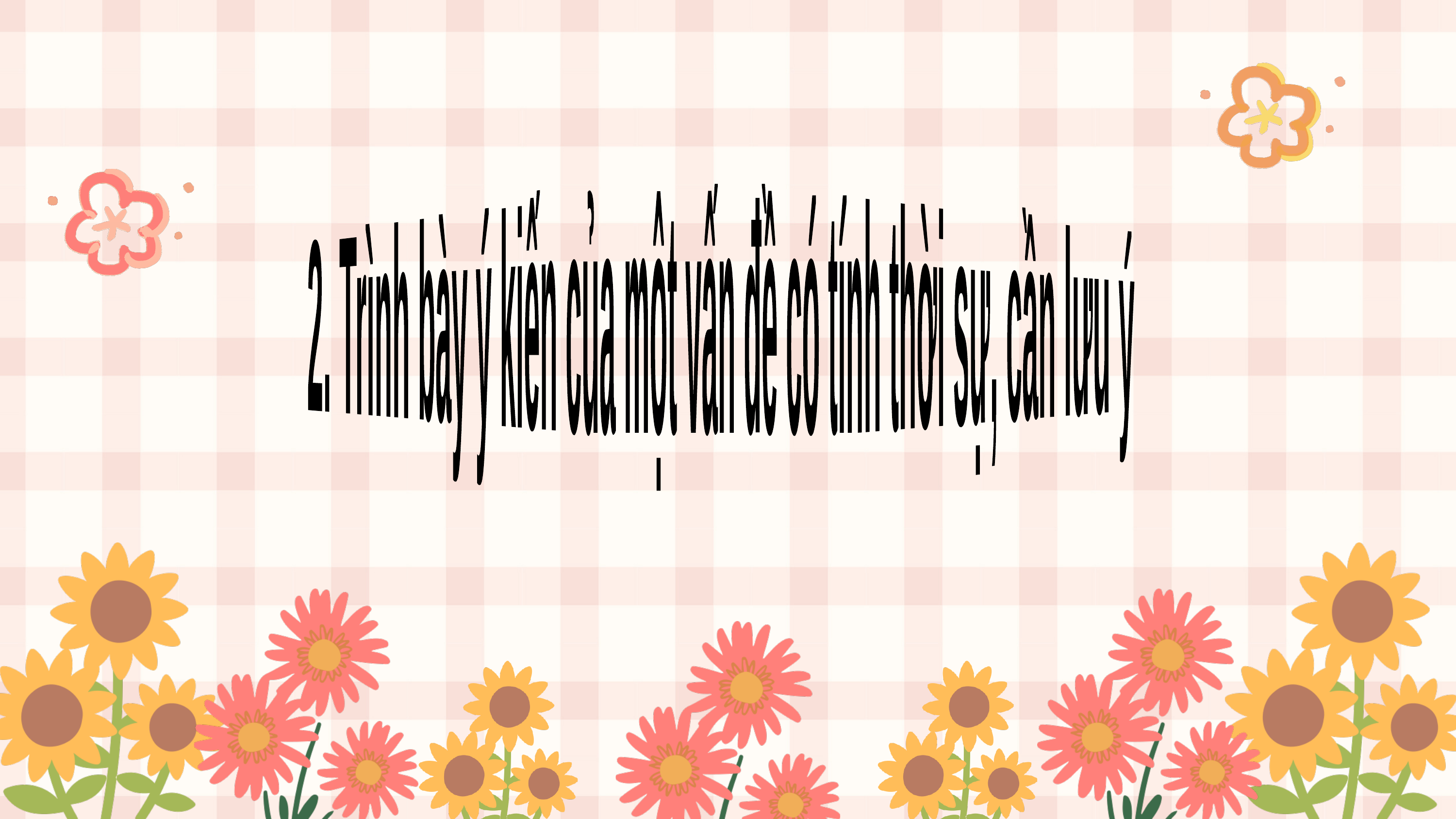

2. Trình bày ý kiến của một vấn đề có tính thời sự, cần lưu ý